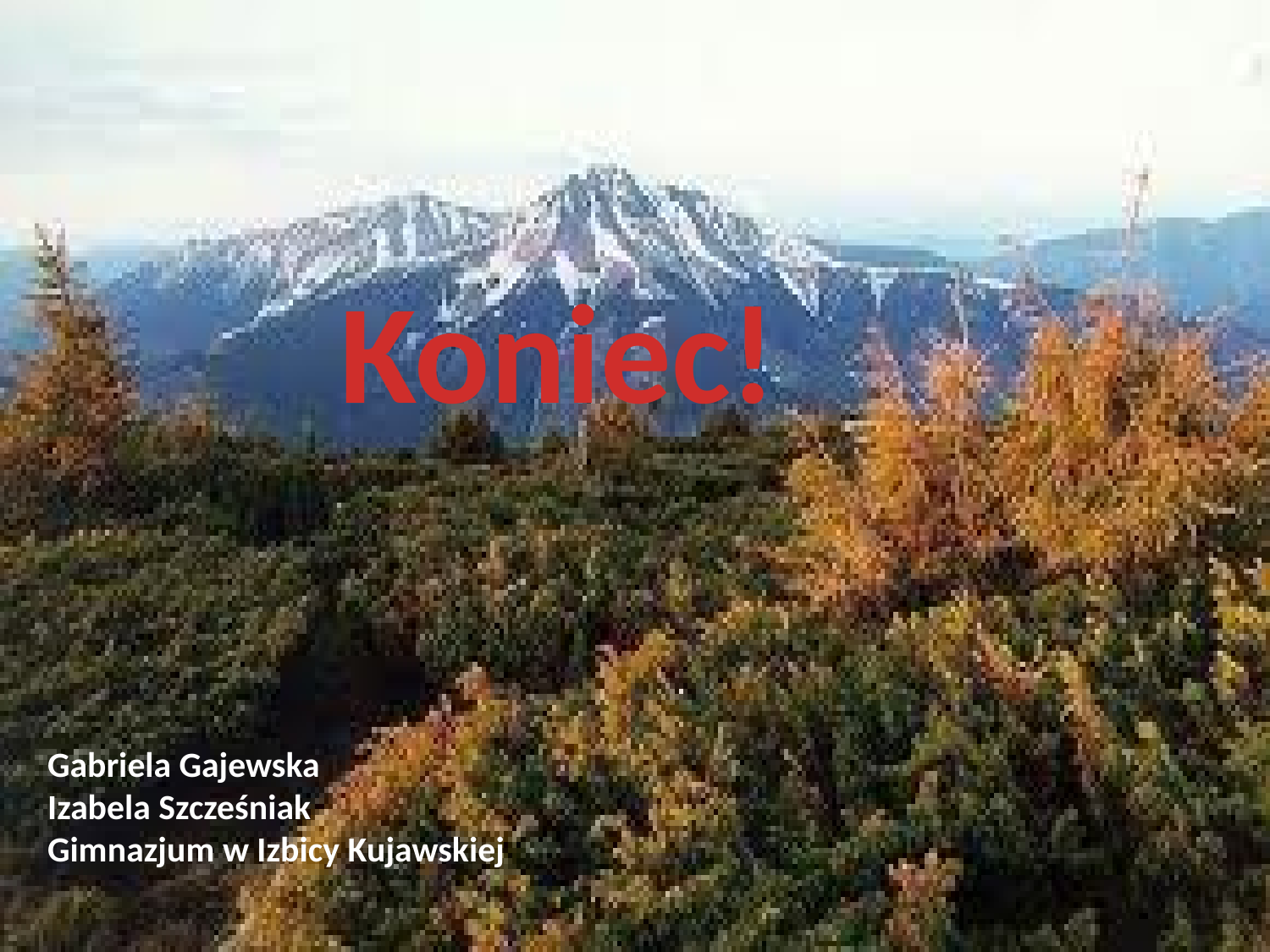

Koniec!
Gabriela Gajewska
Izabela Szcześniak
Gimnazjum w Izbicy Kujawskiej